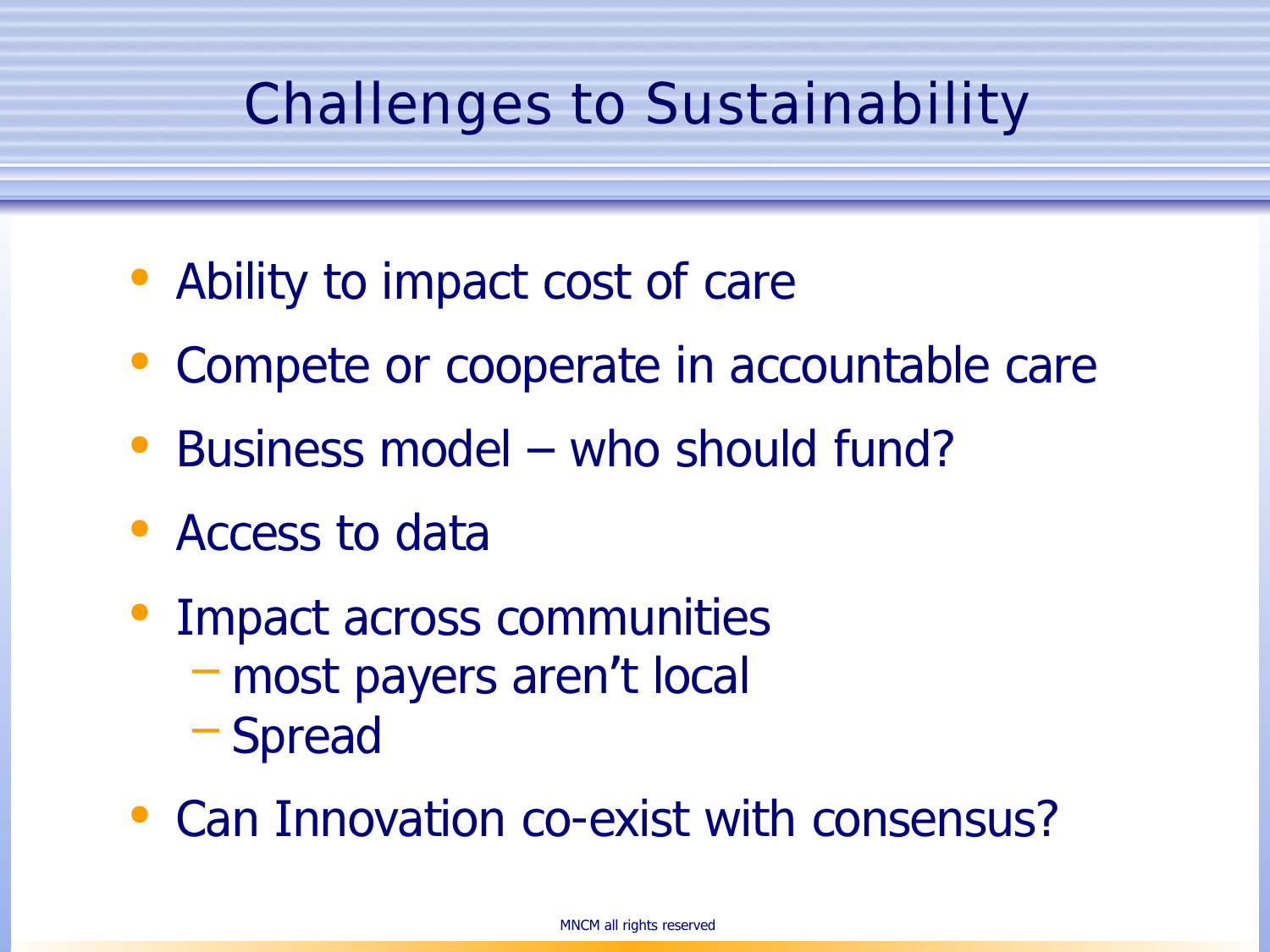

# Challenges to Sustainability
Ability to impact cost of care
Compete or cooperate in accountable care
Business model – who should fund?
Access to data
Impact across communities
most payers aren’t local
Spread
Can Innovation co-exist with consensus?
MNCM all rights reserved